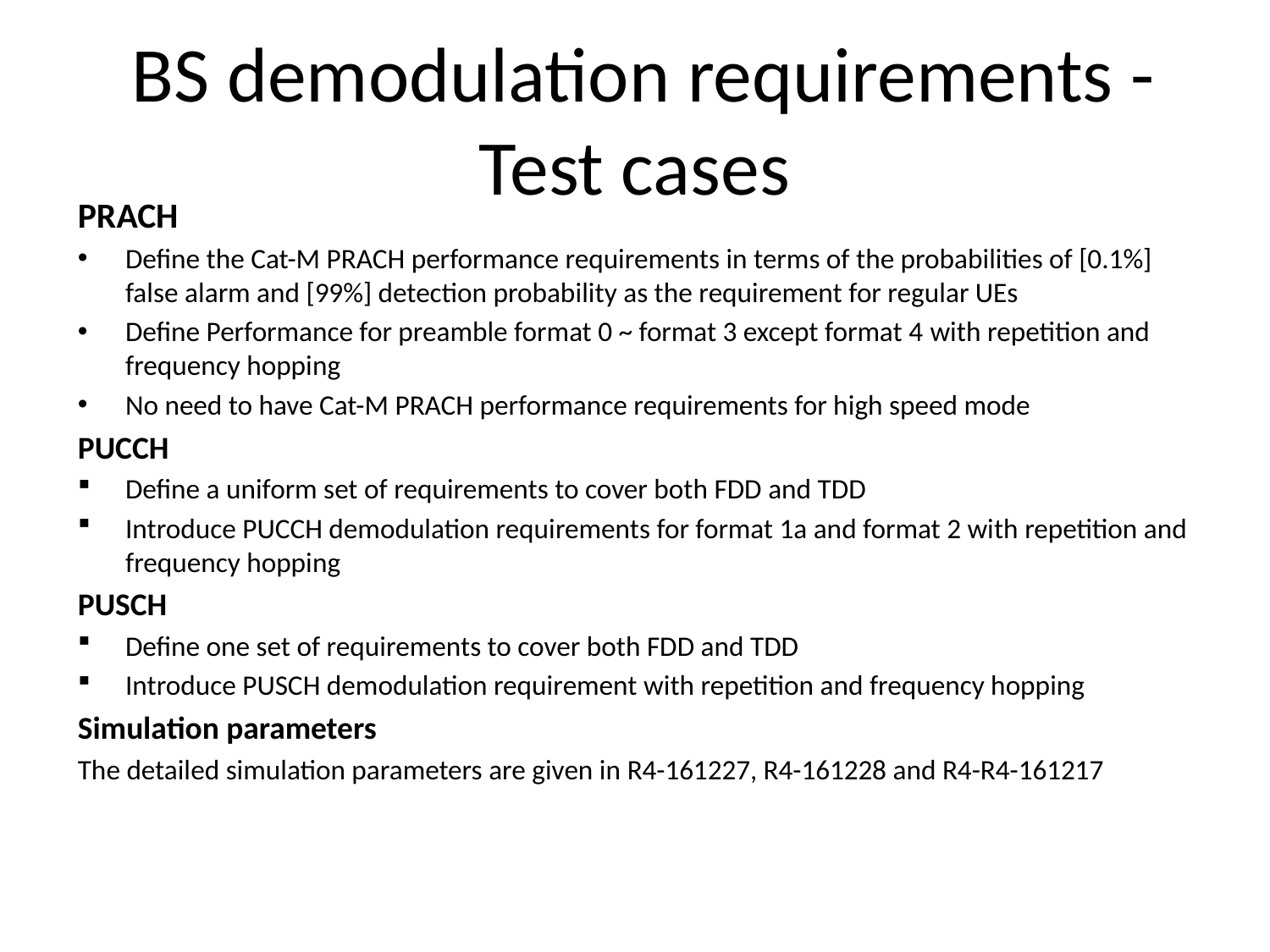

# BS demodulation requirements - Test cases
PRACH
Define the Cat-M PRACH performance requirements in terms of the probabilities of [0.1%] false alarm and [99%] detection probability as the requirement for regular UEs
Define Performance for preamble format 0 ~ format 3 except format 4 with repetition and frequency hopping
No need to have Cat-M PRACH performance requirements for high speed mode
PUCCH
Define a uniform set of requirements to cover both FDD and TDD
Introduce PUCCH demodulation requirements for format 1a and format 2 with repetition and frequency hopping
PUSCH
Define one set of requirements to cover both FDD and TDD
Introduce PUSCH demodulation requirement with repetition and frequency hopping
Simulation parameters
The detailed simulation parameters are given in R4-161227, R4-161228 and R4-R4-161217